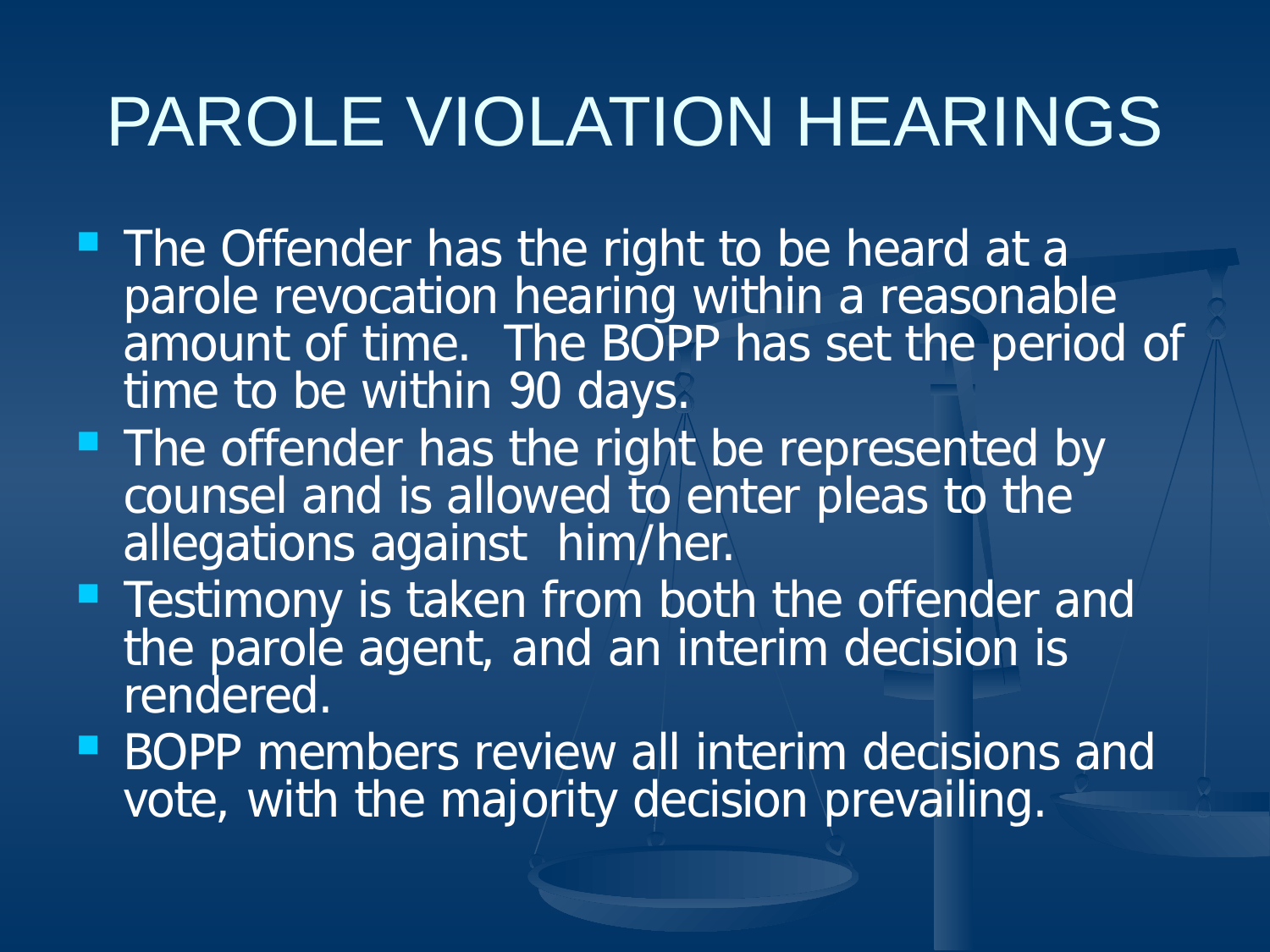

# PAROLE VIOLATION HEARINGS
The Offender has the right to be heard at a parole revocation hearing within a reasonable amount of time.  The BOPP has set the period of time to be within 90 days.
The offender has the right be represented by counsel and is allowed to enter pleas to the allegations against  him/her.
Testimony is taken from both the offender and the parole agent, and an interim decision is rendered.
BOPP members review all interim decisions and vote, with the majority decision prevailing.